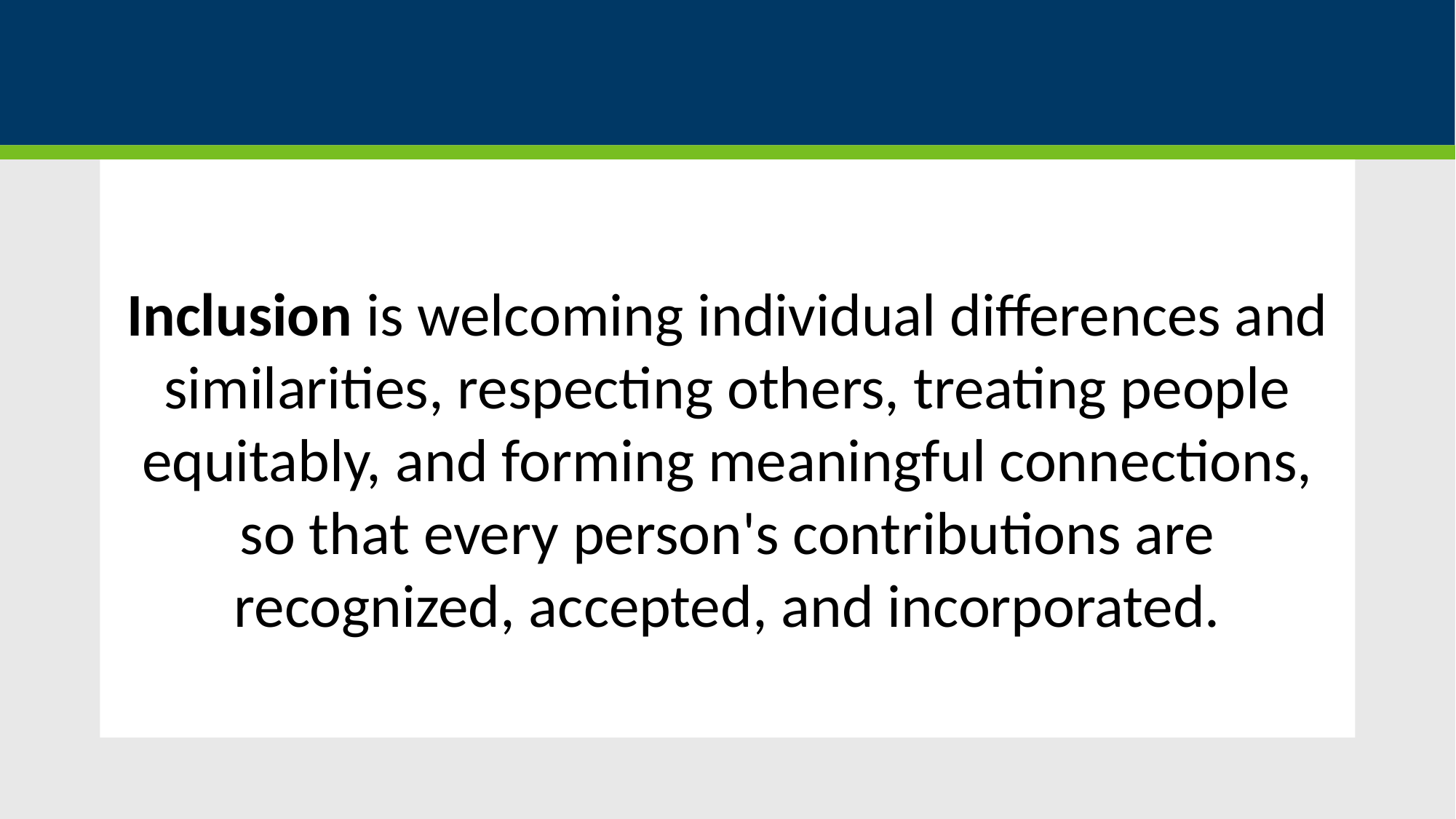

Inclusion is welcoming individual differences and similarities, respecting others, treating people equitably, and forming meaningful connections, so that every person's contributions are recognized, accepted, and incorporated.